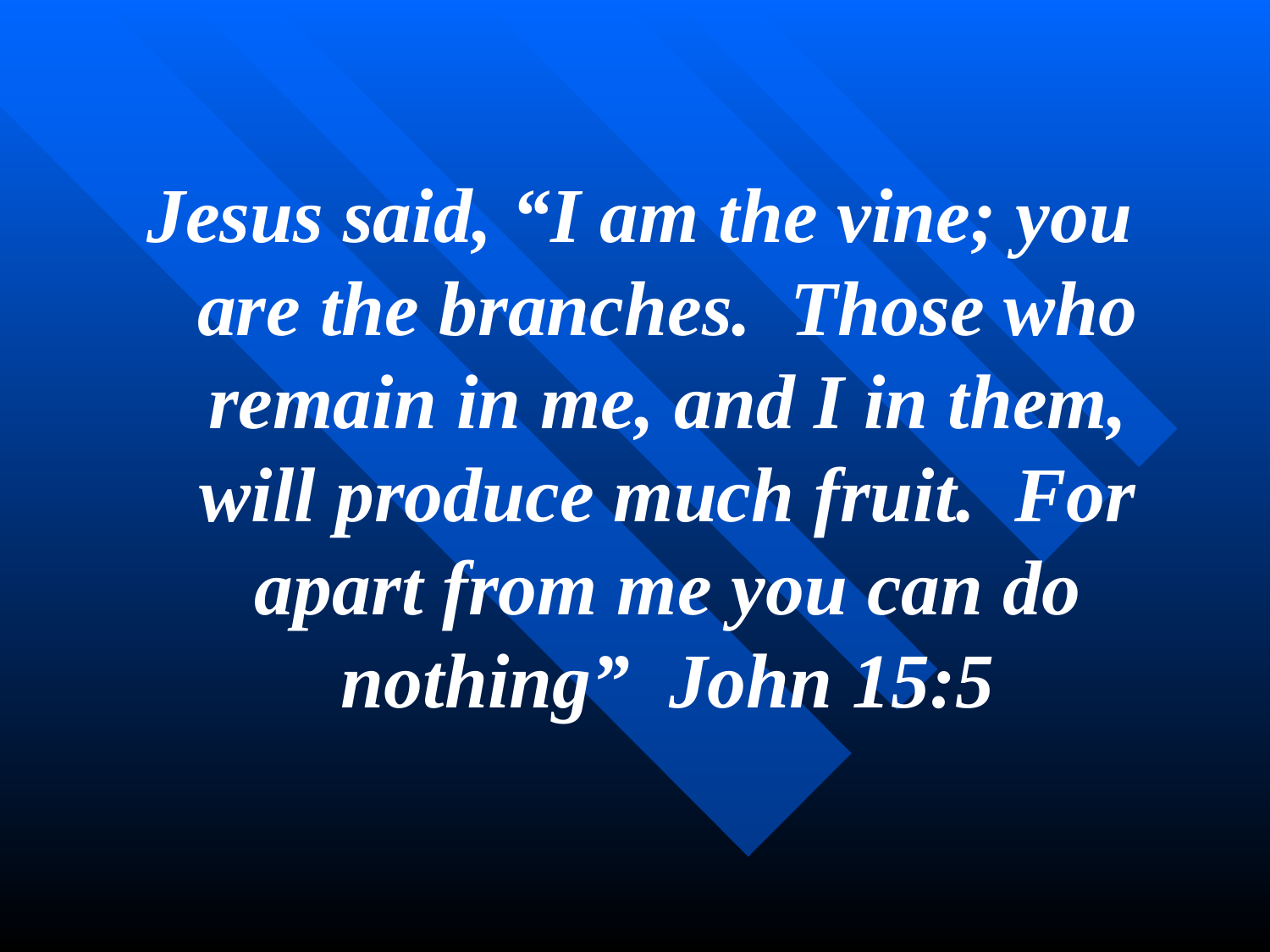

Jesus said, “I am the vine; you are the branches.  Those who remain in me, and I in them, will produce much fruit.  For apart from me you can do nothing”  John 15:5